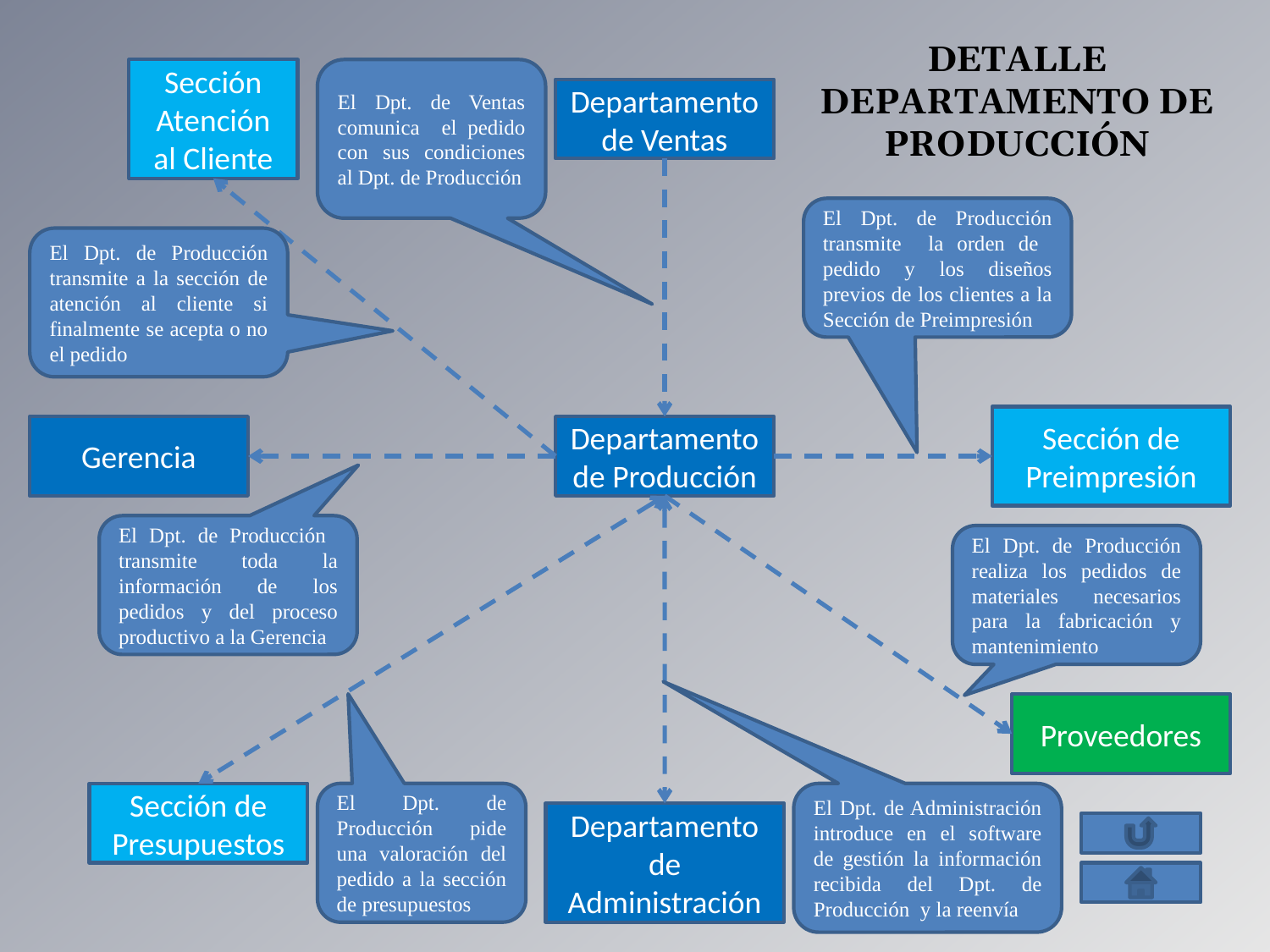

DETALLE DEPARTAMENTO DE PRODUCCIÓN
Sección Atención al Cliente
El Dpt. de Ventas comunica  el pedido con sus condiciones al Dpt. de Producción
Departamento de Ventas
El Dpt. de Producción transmite  la orden de  pedido y los diseños previos de los clientes a la Sección de Preimpresión
El Dpt. de Producción transmite a la sección de atención al cliente si finalmente se acepta o no el pedido
Sección de Preimpresión
Gerencia
Departamento de Producción
El Dpt. de Producción  transmite toda la información de los pedidos y del proceso productivo a la Gerencia
El Dpt. de Producción realiza los pedidos de materiales necesarios para la fabricación y mantenimiento
Proveedores
Sección de Presupuestos
El Dpt. de Producción pide una valoración del pedido a la sección de presupuestos
El Dpt. de Administración introduce en el software de gestión la información recibida del Dpt. de Producción  y la reenvía
Departamento de Administración